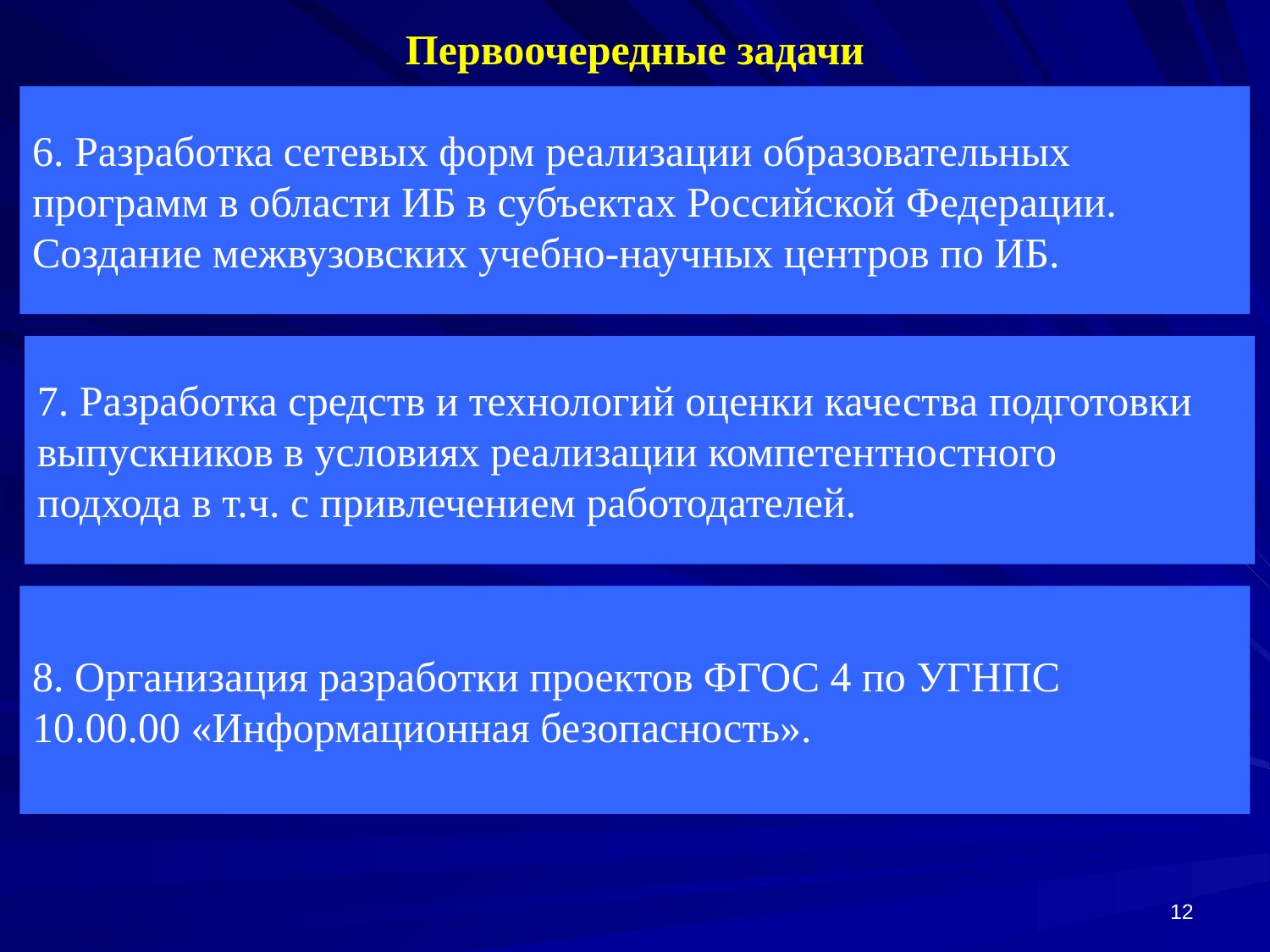

Первоочередные задачи
6. Разработка сетевых форм реализации образовательных
программ в области ИБ в субъектах Российской Федерации.
Создание межвузовских учебно-научных центров по ИБ.
7. Разработка средств и технологий оценки качества подготовки
выпускников в условиях реализации компетентностного
подхода в т.ч. с привлечением работодателей.
8. Организация разработки проектов ФГОС 4 по УГНПС
10.00.00 «Информационная безопасность».
12